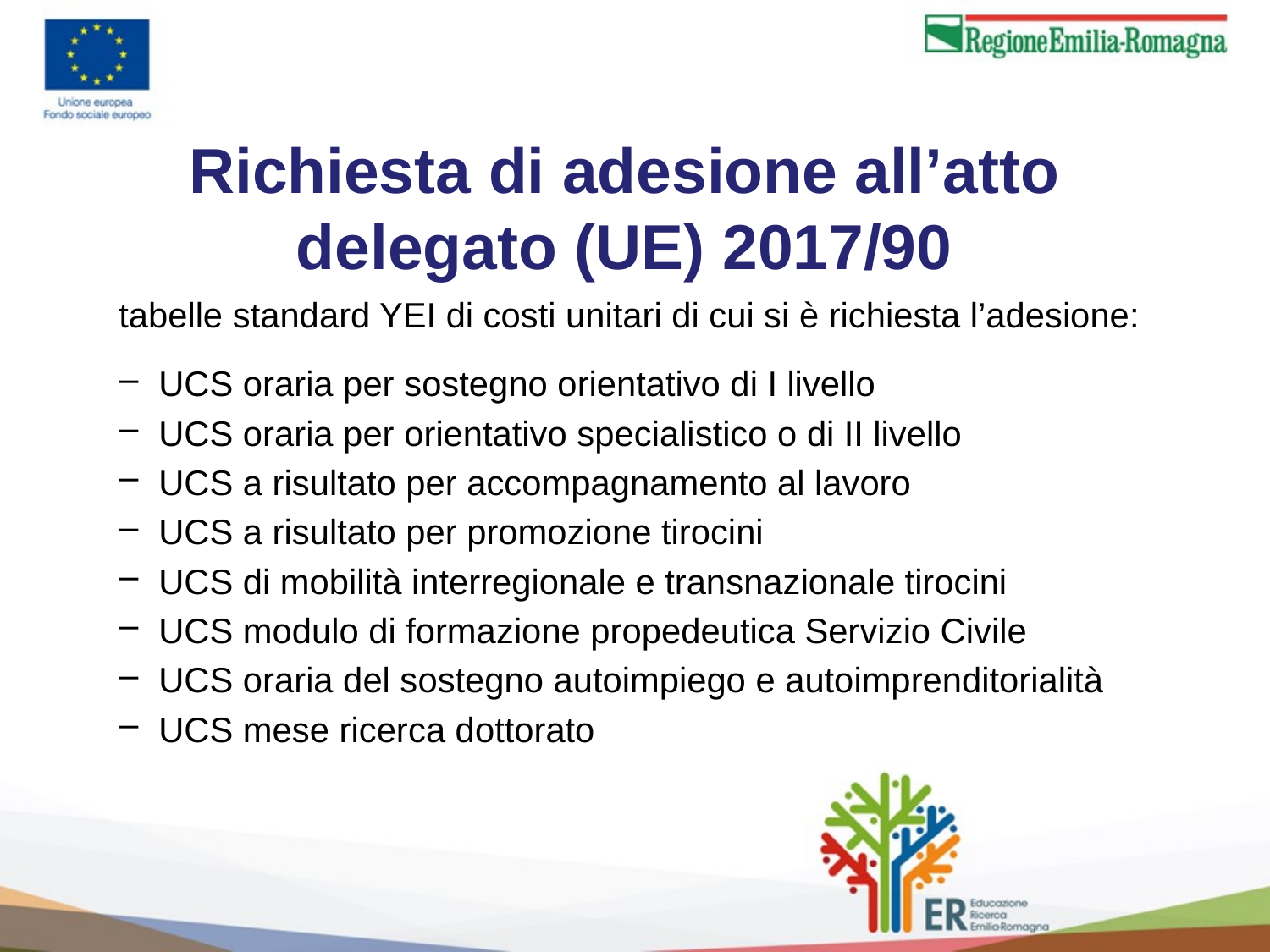

# Richiesta di adesione all’atto delegato (UE) 2017/90
tabelle standard YEI di costi unitari di cui si è richiesta l’adesione:

UCS oraria per sostegno orientativo di I livello
UCS oraria per orientativo specialistico o di II livello
UCS a risultato per accompagnamento al lavoro
UCS a risultato per promozione tirocini
UCS di mobilità interregionale e transnazionale tirocini
UCS modulo di formazione propedeutica Servizio Civile
UCS oraria del sostegno autoimpiego e autoimprenditorialità
UCS mese ricerca dottorato